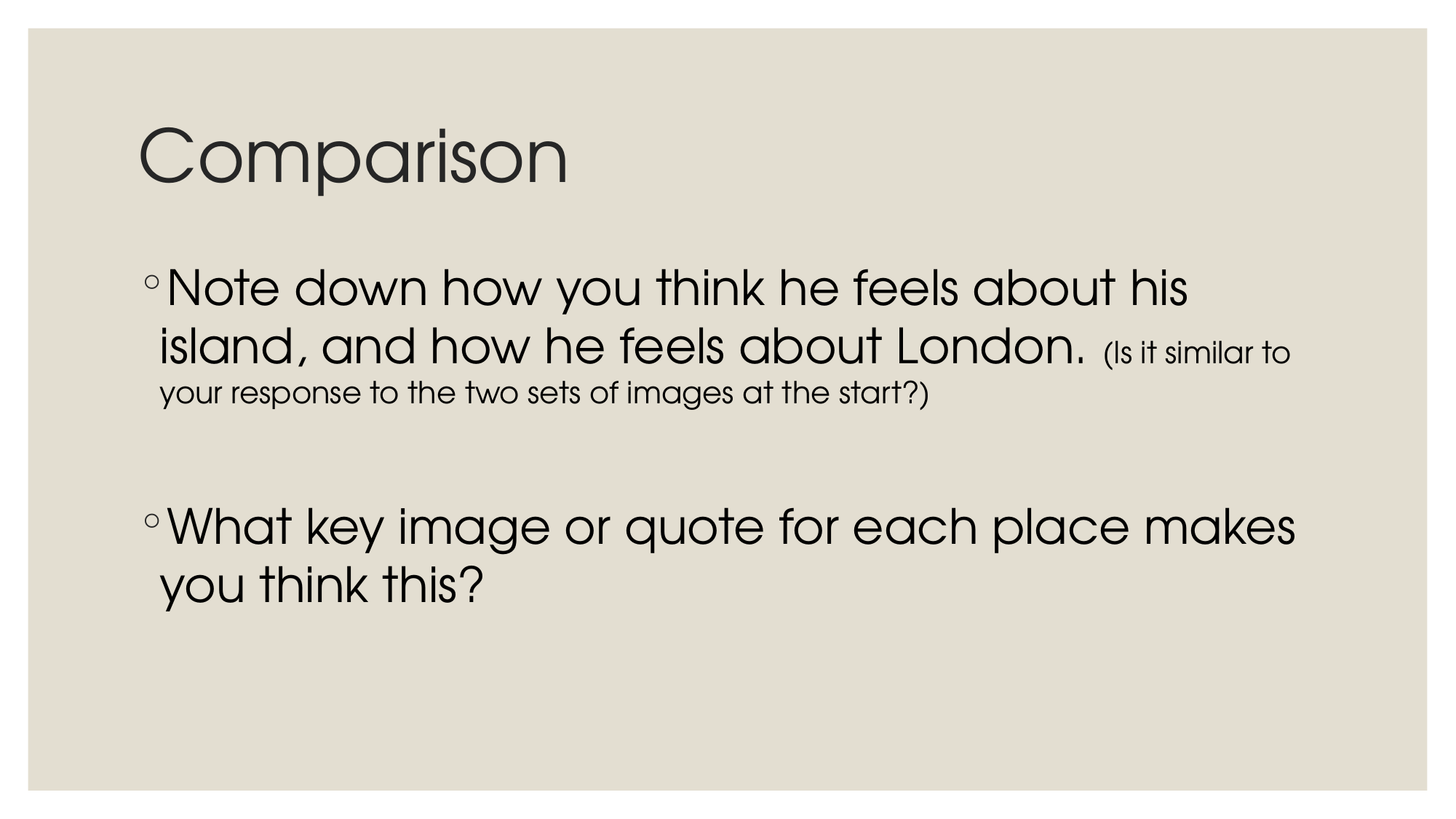

# Comparison
Note down how you think he feels about his island, and how he feels about London. (Is it similar to your response to the two sets of images at the start?)

What key image or quote for each place makes you think this?